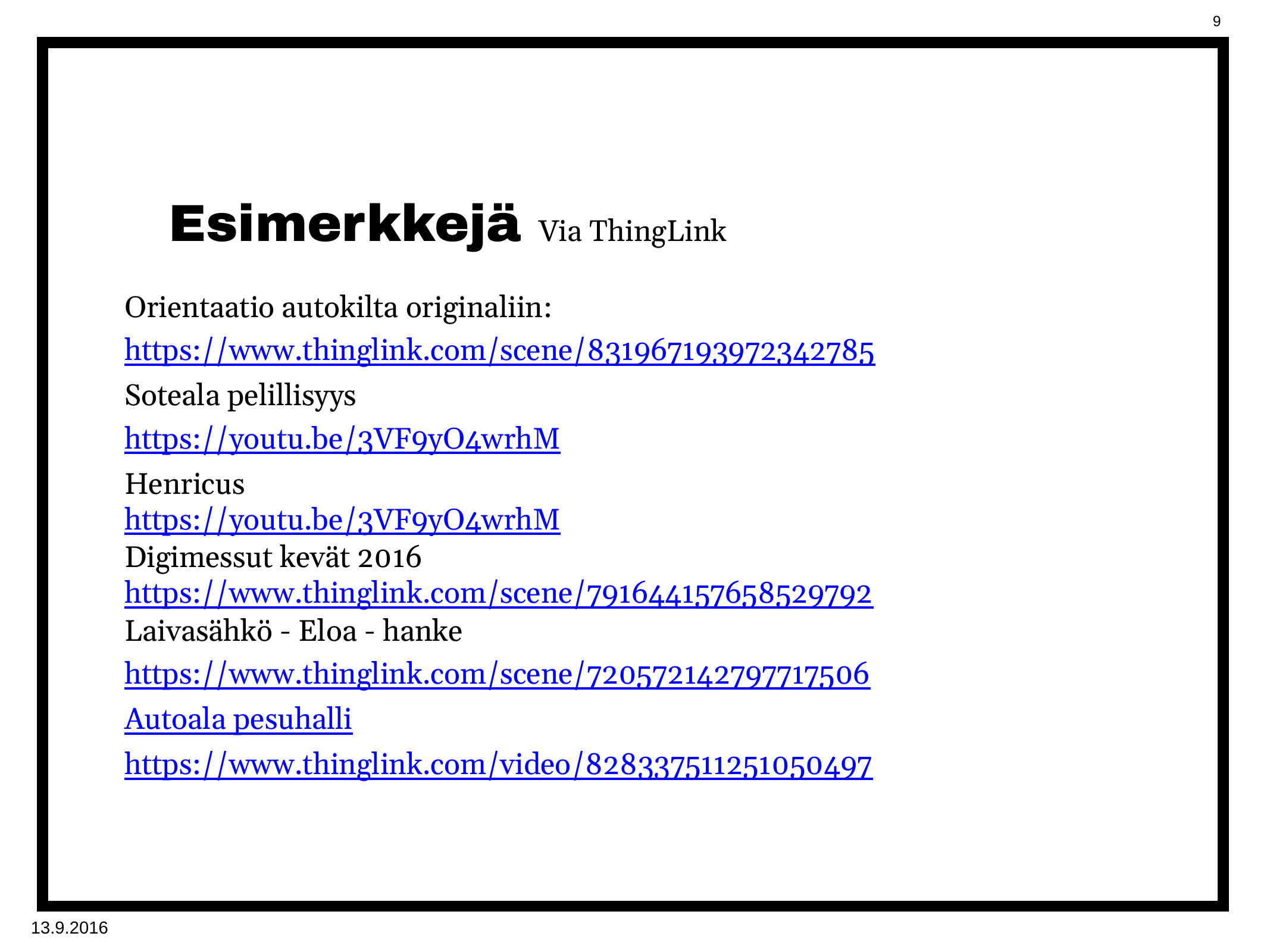

9
# Esimerkkejä Via ThingLink
Orientaatio autokilta originaliin:
https://www.thinglink.com/scene/831967193972342785
Soteala pelillisyys
https://youtu.be/3VF9yO4wrhM
Henricus
https://youtu.be/3VF9yO4wrhM
Digimessut kevät 2016
https://www.thinglink.com/scene/791644157658529792
Laivasähkö - Eloa - hanke
https://www.thinglink.com/scene/720572142797717506
Autoala pesuhalli
https://www.thinglink.com/video/828337511251050497

13.9.2016